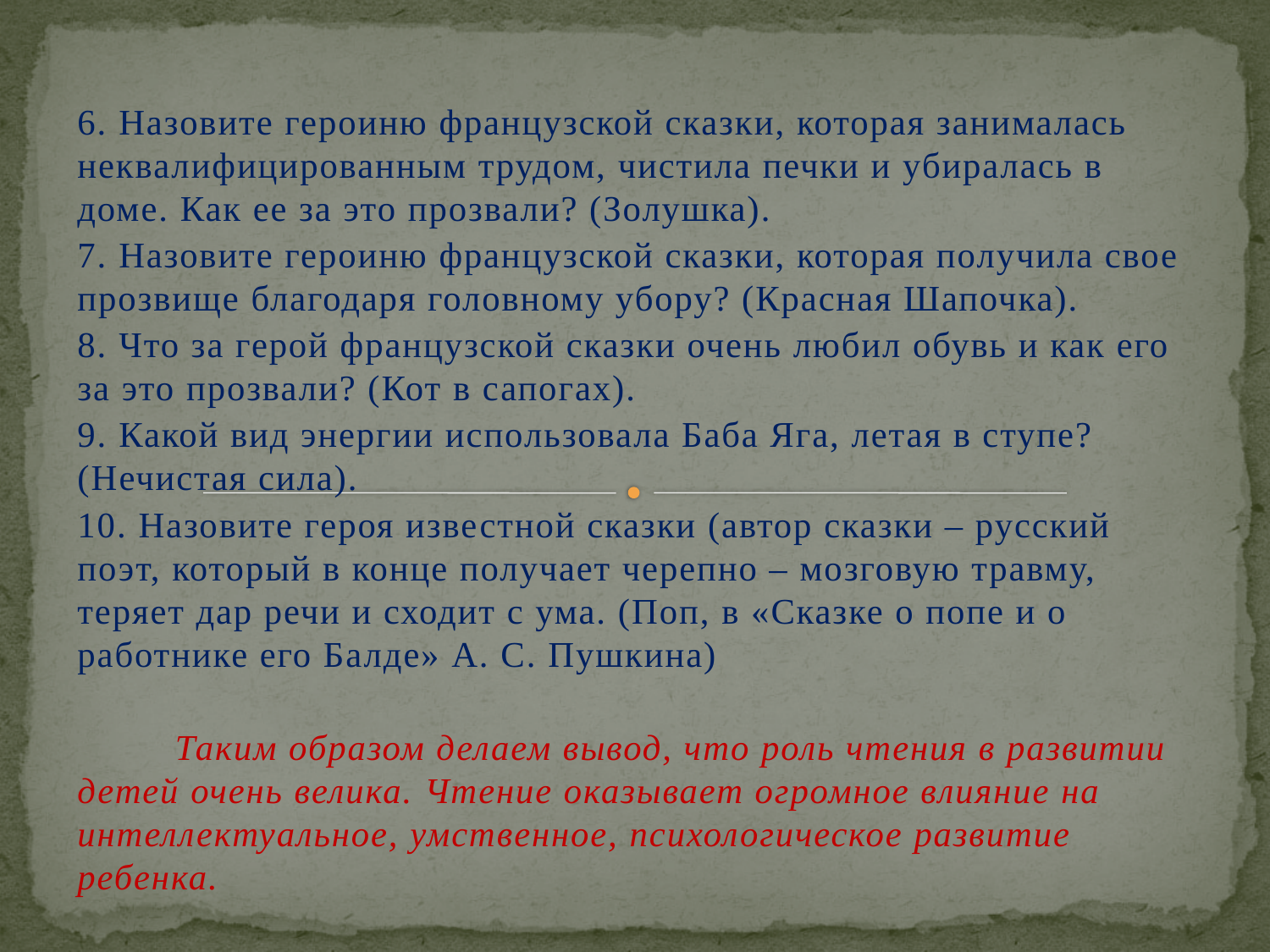

6. Назовите героиню французской сказки, которая занималась неквалифицированным трудом, чистила печки и убиралась в доме. Как ее за это прозвали? (Золушка).
7. Назовите героиню французской сказки, которая получила свое прозвище благодаря головному убору? (Красная Шапочка).
8. Что за герой французской сказки очень любил обувь и как его за это прозвали? (Кот в сапогах).
9. Какой вид энергии использовала Баба Яга, летая в ступе? (Нечистая сила).
10. Назовите героя известной сказки (автор сказки – русский поэт, который в конце получает черепно – мозговую травму, теряет дар речи и сходит с ума. (Поп, в «Сказке о попе и о работнике его Балде» А. С. Пушкина)

         Таким образом делаем вывод, что роль чтения в развитии детей очень велика. Чтение оказывает огромное влияние на интеллектуальное, умственное, психологическое развитие ребенка.